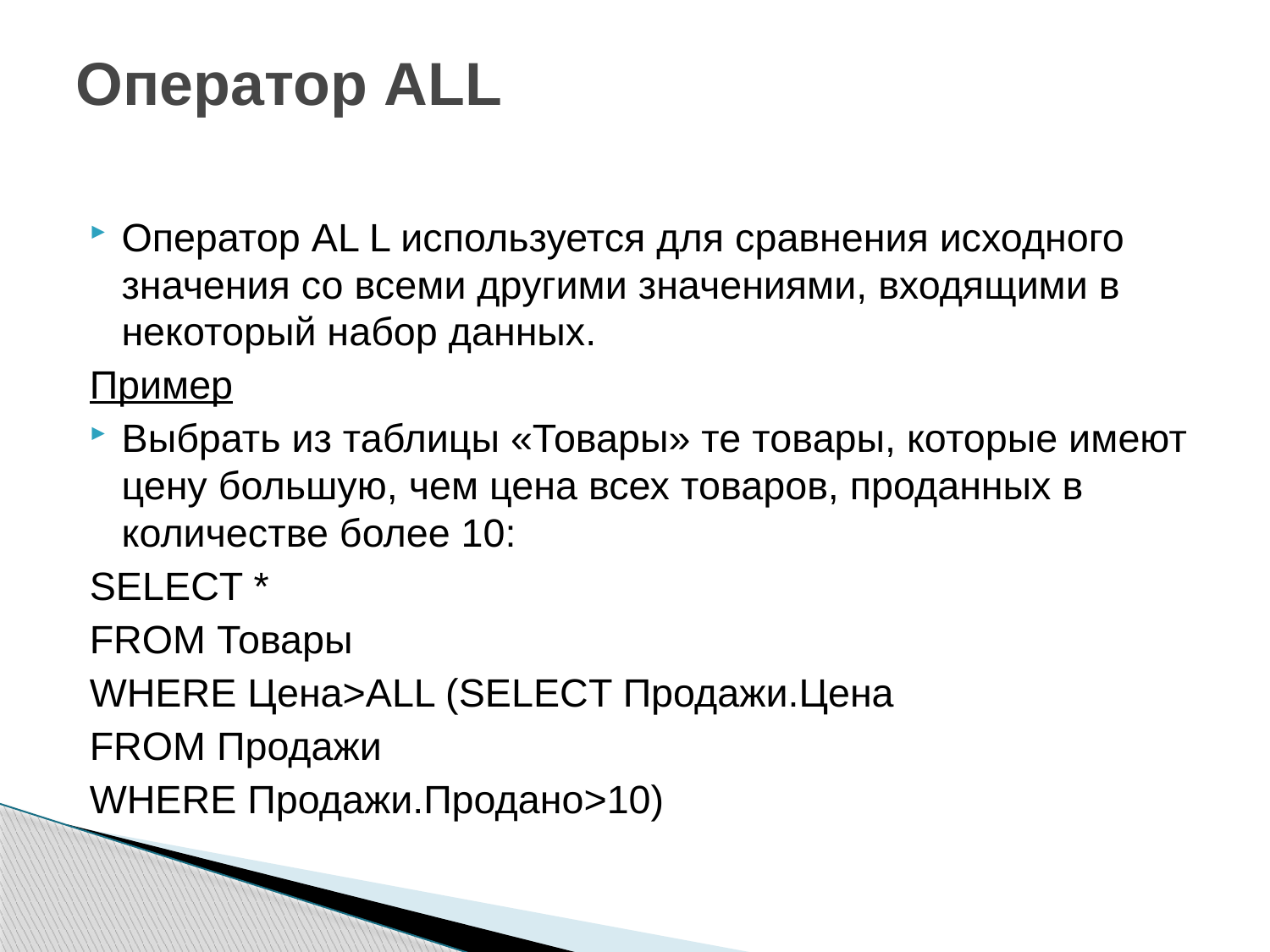

# Оператор ALL
Оператор AL L используется для сравнения исходного значения со всеми другими значениями, входящими в некоторый набор данных.
Пример
Выбрать из таблицы «Товары» те товары, которые имеют цену большую, чем цена всех товаров, проданных в количестве более 10:
SELECT *
FROM Товары
WHERE Цена>ALL (SELECT Продажи.Цена
FROM Продажи
WHERE Продажи.Продано>10)